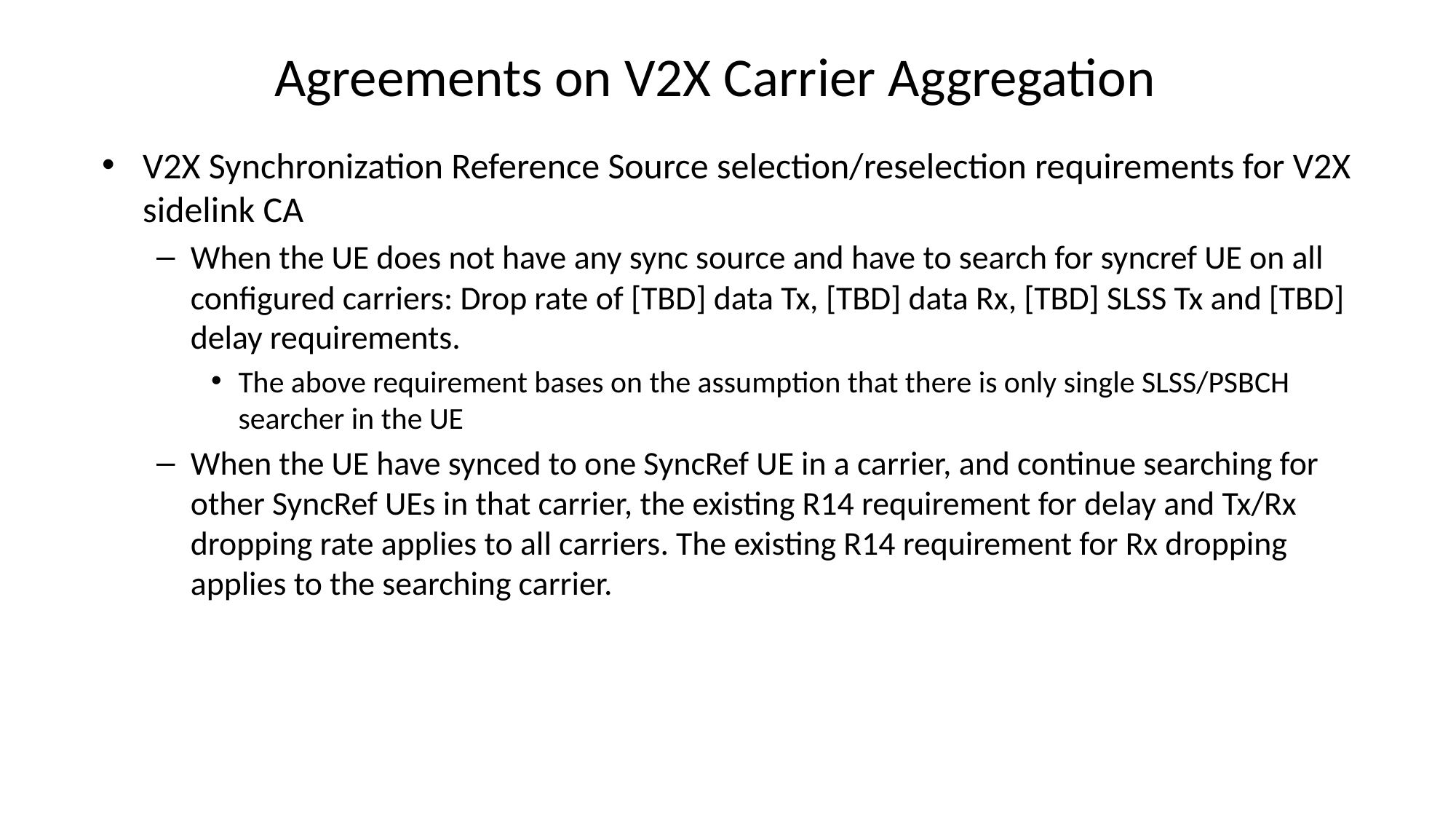

# Agreements on V2X Carrier Aggregation
V2X Synchronization Reference Source selection/reselection requirements for V2X sidelink CA
When the UE does not have any sync source and have to search for syncref UE on all configured carriers: Drop rate of [TBD] data Tx, [TBD] data Rx, [TBD] SLSS Tx and [TBD] delay requirements.
The above requirement bases on the assumption that there is only single SLSS/PSBCH searcher in the UE
When the UE have synced to one SyncRef UE in a carrier, and continue searching for other SyncRef UEs in that carrier, the existing R14 requirement for delay and Tx/Rx dropping rate applies to all carriers. The existing R14 requirement for Rx dropping applies to the searching carrier.